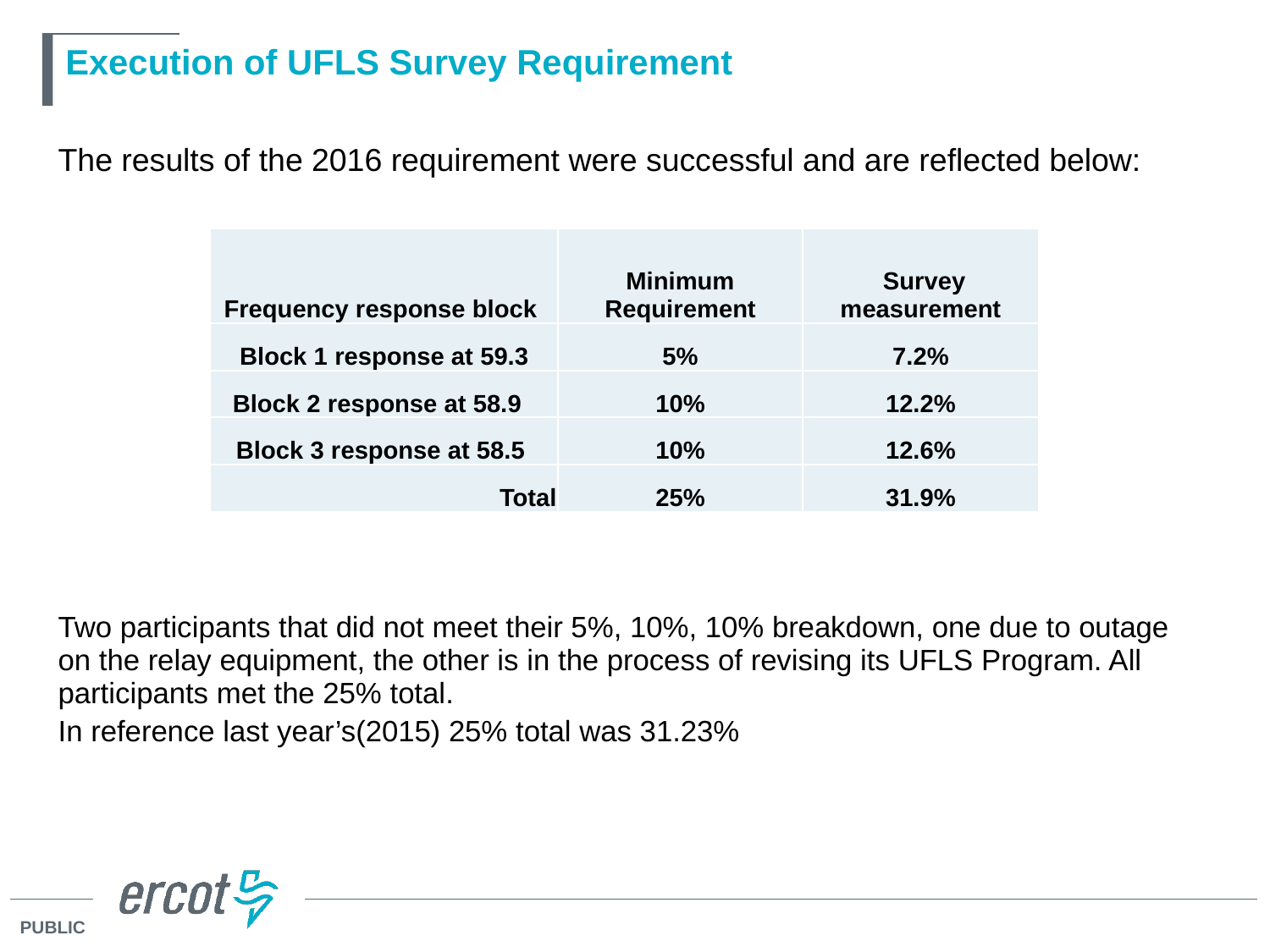

# Execution of UFLS Survey Requirement
The results of the 2016 requirement were successful and are reflected below:
| Frequency response block | Minimum Requirement | Survey measurement |
| --- | --- | --- |
| Block 1 response at 59.3 | 5% | 7.2% |
| Block 2 response at 58.9 | 10% | 12.2% |
| Block 3 response at 58.5 | 10% | 12.6% |
| Total | 25% | 31.9% |

Two participants that did not meet their 5%, 10%, 10% breakdown, one due to outage on the relay equipment, the other is in the process of revising its UFLS Program. All participants met the 25% total.
In reference last year’s(2015) 25% total was 31.23%